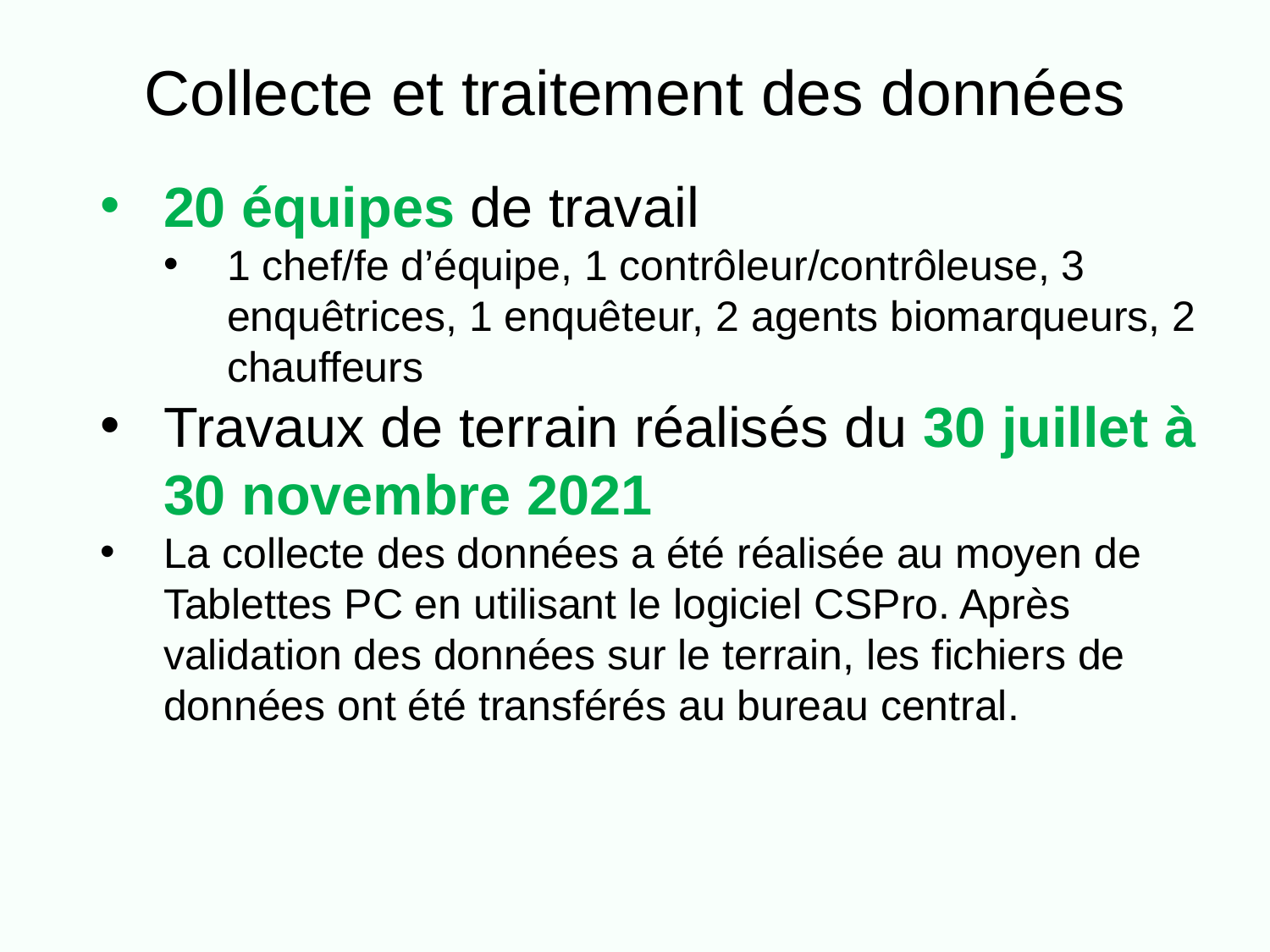

# Collecte et traitement des données
20 équipes de travail
1 chef/fe d’équipe, 1 contrôleur/contrôleuse, 3 enquêtrices, 1 enquêteur, 2 agents biomarqueurs, 2 chauffeurs
Travaux de terrain réalisés du 30 juillet à 30 novembre 2021
La collecte des données a été réalisée au moyen de Tablettes PC en utilisant le logiciel CSPro. Après validation des données sur le terrain, les fichiers de données ont été transférés au bureau central.